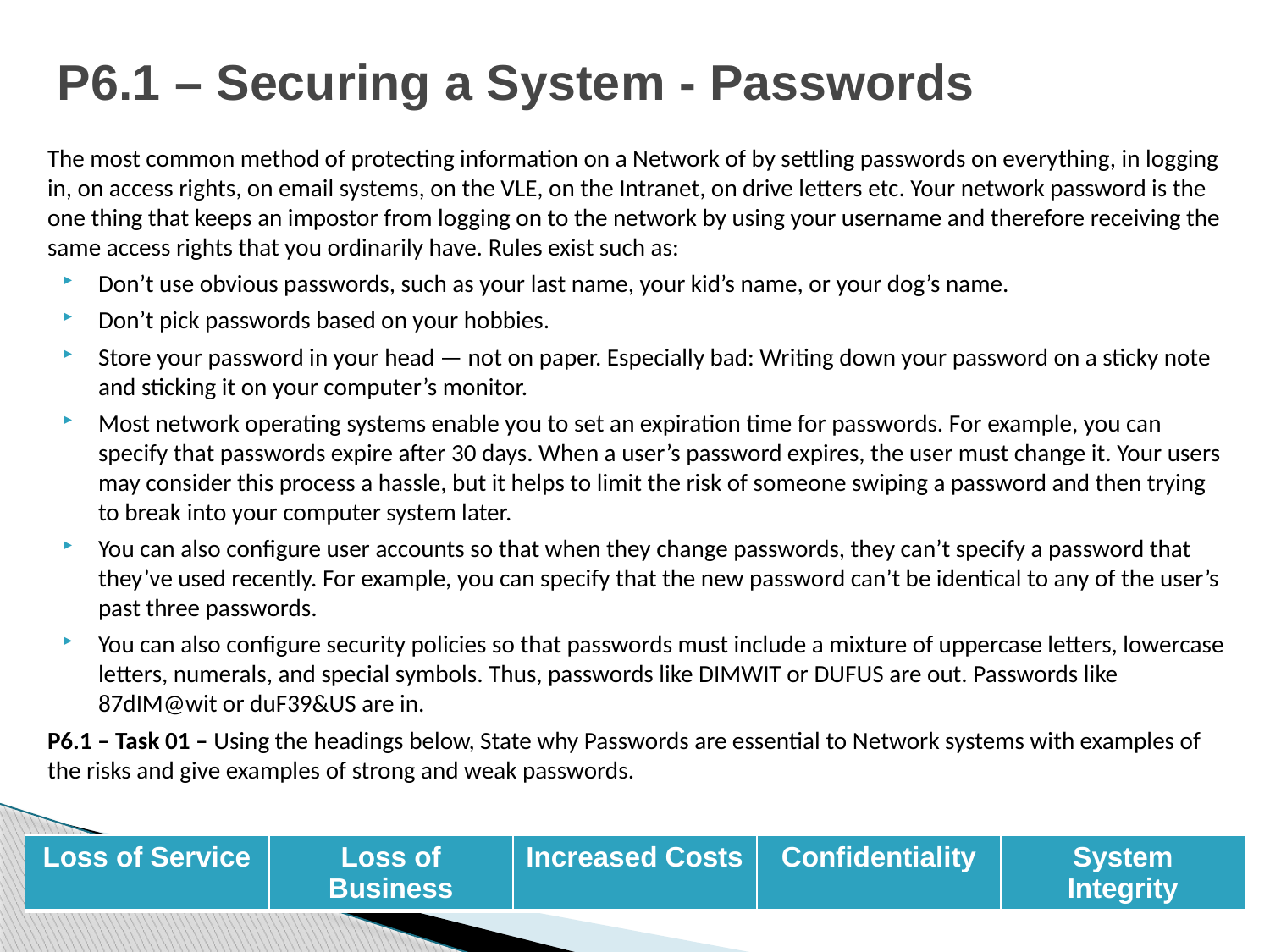

# P6.1 – Securing a System - Passwords
The most common method of protecting information on a Network of by settling passwords on everything, in logging in, on access rights, on email systems, on the VLE, on the Intranet, on drive letters etc. Your network password is the one thing that keeps an impostor from logging on to the network by using your username and therefore receiving the same access rights that you ordinarily have. Rules exist such as:
Don’t use obvious passwords, such as your last name, your kid’s name, or your dog’s name.
Don’t pick passwords based on your hobbies.
Store your password in your head — not on paper. Especially bad: Writing down your password on a sticky note and sticking it on your computer’s monitor.
Most network operating systems enable you to set an expiration time for passwords. For example, you can specify that passwords expire after 30 days. When a user’s password expires, the user must change it. Your users may consider this process a hassle, but it helps to limit the risk of someone swiping a password and then trying to break into your computer system later.
You can also configure user accounts so that when they change passwords, they can’t specify a password that they’ve used recently. For example, you can specify that the new password can’t be identical to any of the user’s past three passwords.
You can also configure security policies so that passwords must include a mixture of uppercase letters, lowercase letters, numerals, and special symbols. Thus, passwords like DIMWIT or DUFUS are out. Passwords like 87dIM@wit or duF39&US are in.
P6.1 – Task 01 – Using the headings below, State why Passwords are essential to Network systems with examples of the risks and give examples of strong and weak passwords.
| Loss of Service | Loss of Business | Increased Costs | Confidentiality | System Integrity |
| --- | --- | --- | --- | --- |